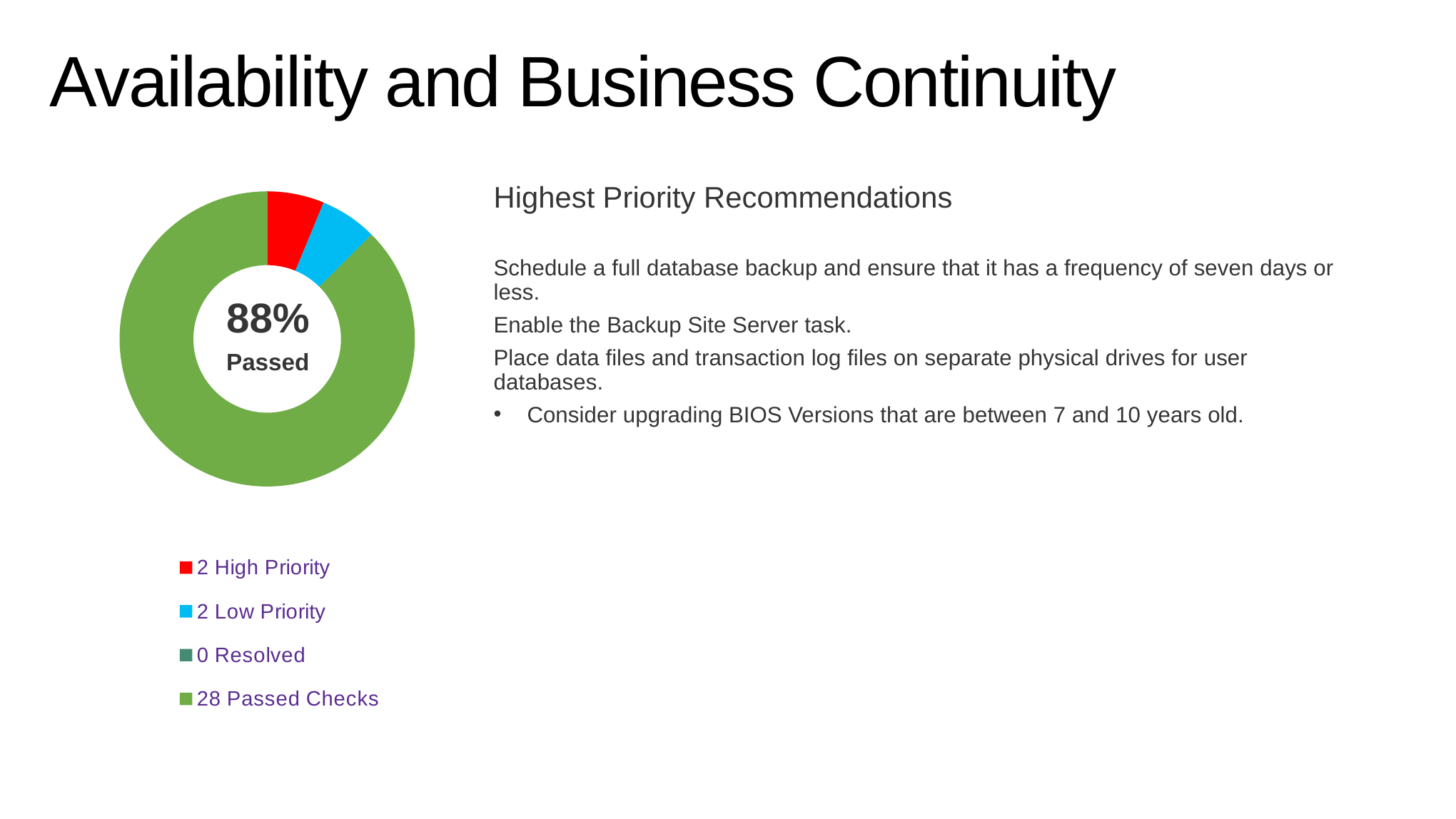

# Availability and Business Continuity

### Chart

| Category | Column1 |
|---|---|
| 2 High Priority  | 2.0 |
|  | None |
| 2 Low Priority | 2.0 |
|  | None |
| 0 Resolved | 0.0 |
|  | None |
| 28 Passed Checks | 28.0 |
Highest Priority Recommendations

Schedule a full database backup and ensure that it has a frequency of seven days or less.
Enable the Backup Site Server task.
Place data files and transaction log files on separate physical drives for user databases.
Consider upgrading BIOS Versions that are between 7 and 10 years old.
88%
Passed